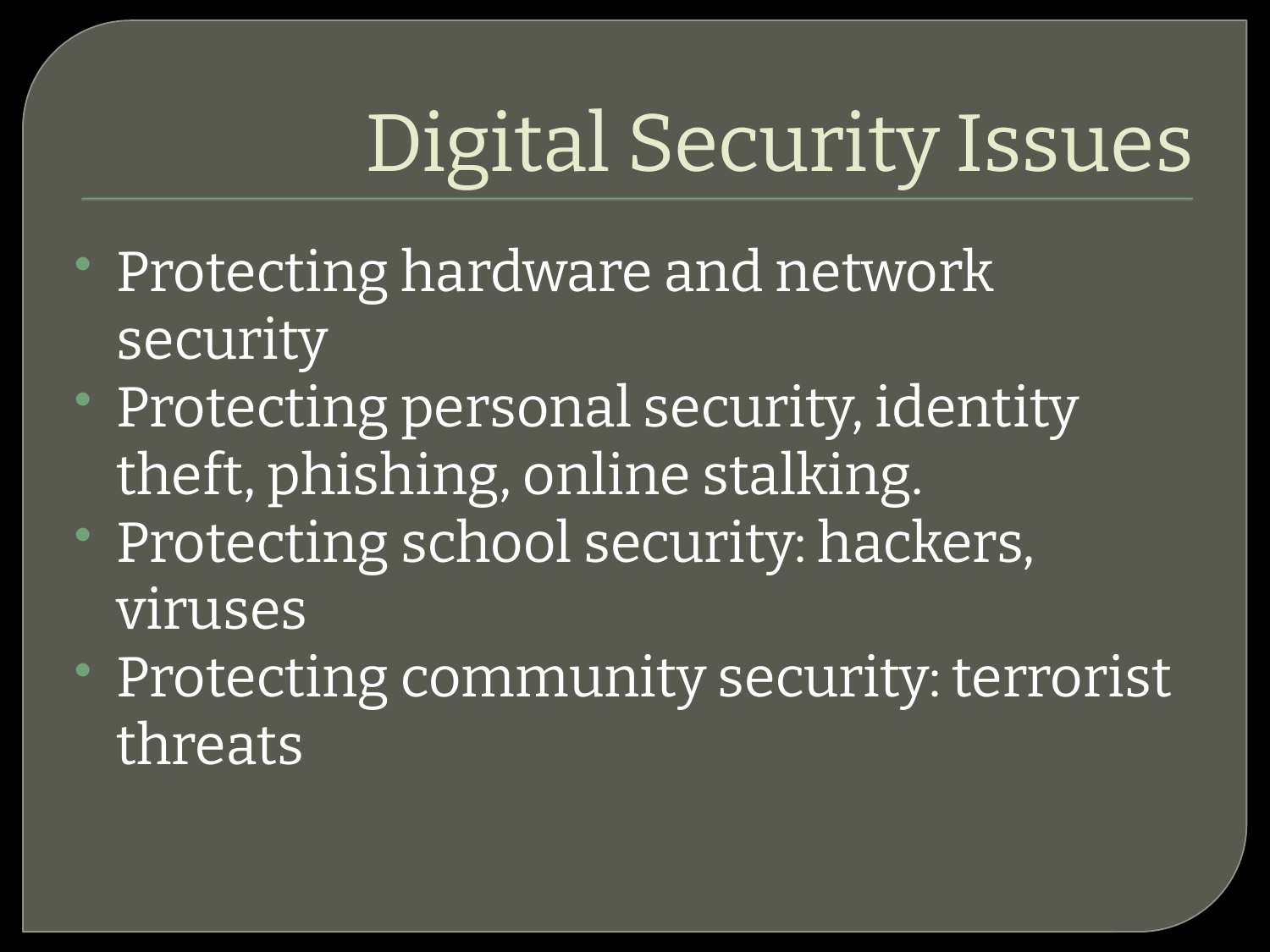

# Digital Security Issues
Protecting hardware and network security
Protecting personal security, identity theft, phishing, online stalking.
Protecting school security: hackers, viruses
Protecting community security: terrorist threats